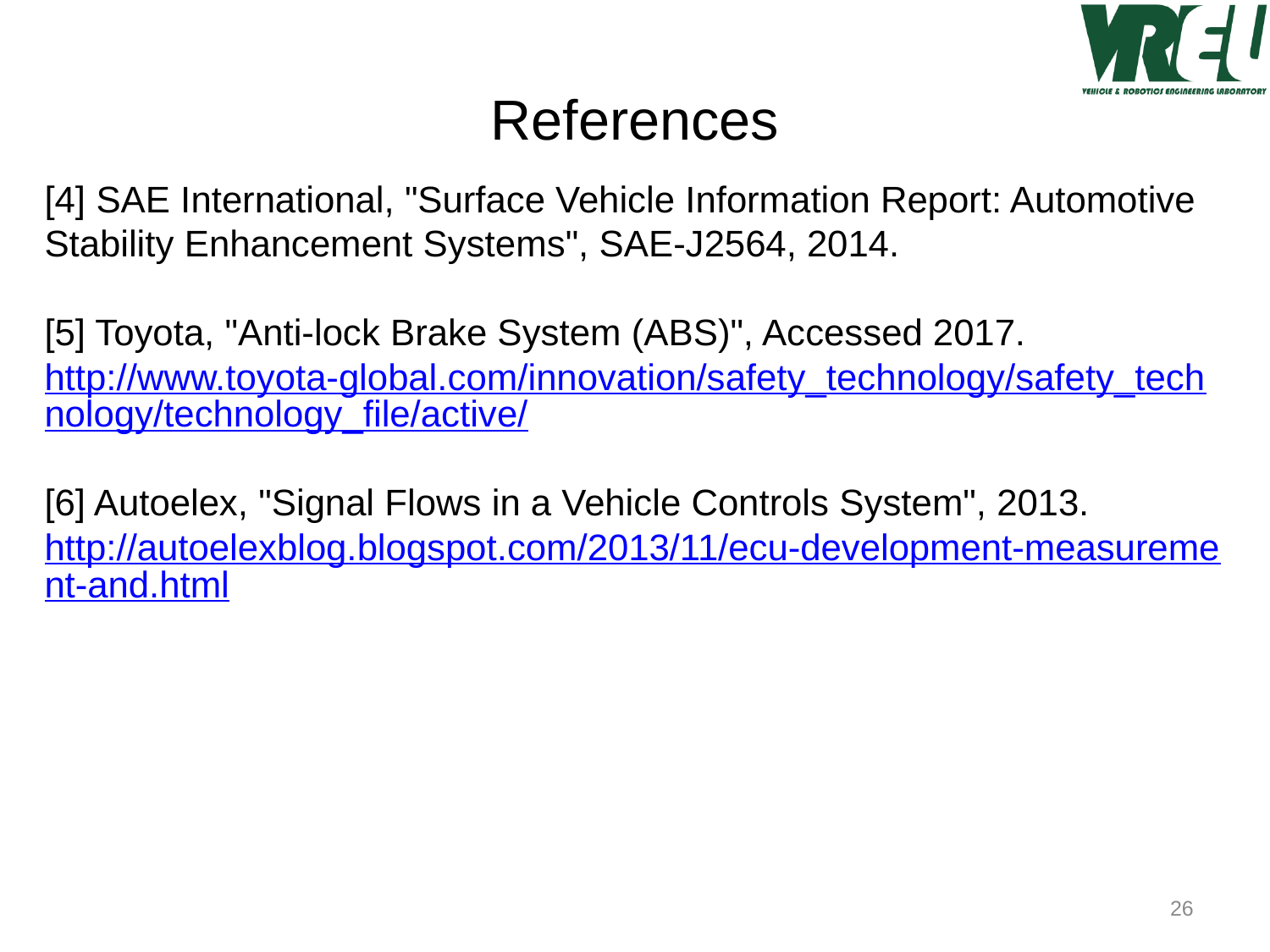

# References
[4] SAE International, "Surface Vehicle Information Report: Automotive Stability Enhancement Systems", SAE-J2564, 2014.

[5] Toyota, "Anti-lock Brake System (ABS)", Accessed 2017.
http://www.toyota-global.com/innovation/safety_technology/safety_technology/technology_file/active/

[6] Autoelex, "Signal Flows in a Vehicle Controls System", 2013.
http://autoelexblog.blogspot.com/2013/11/ecu-development-measurement-and.html

26